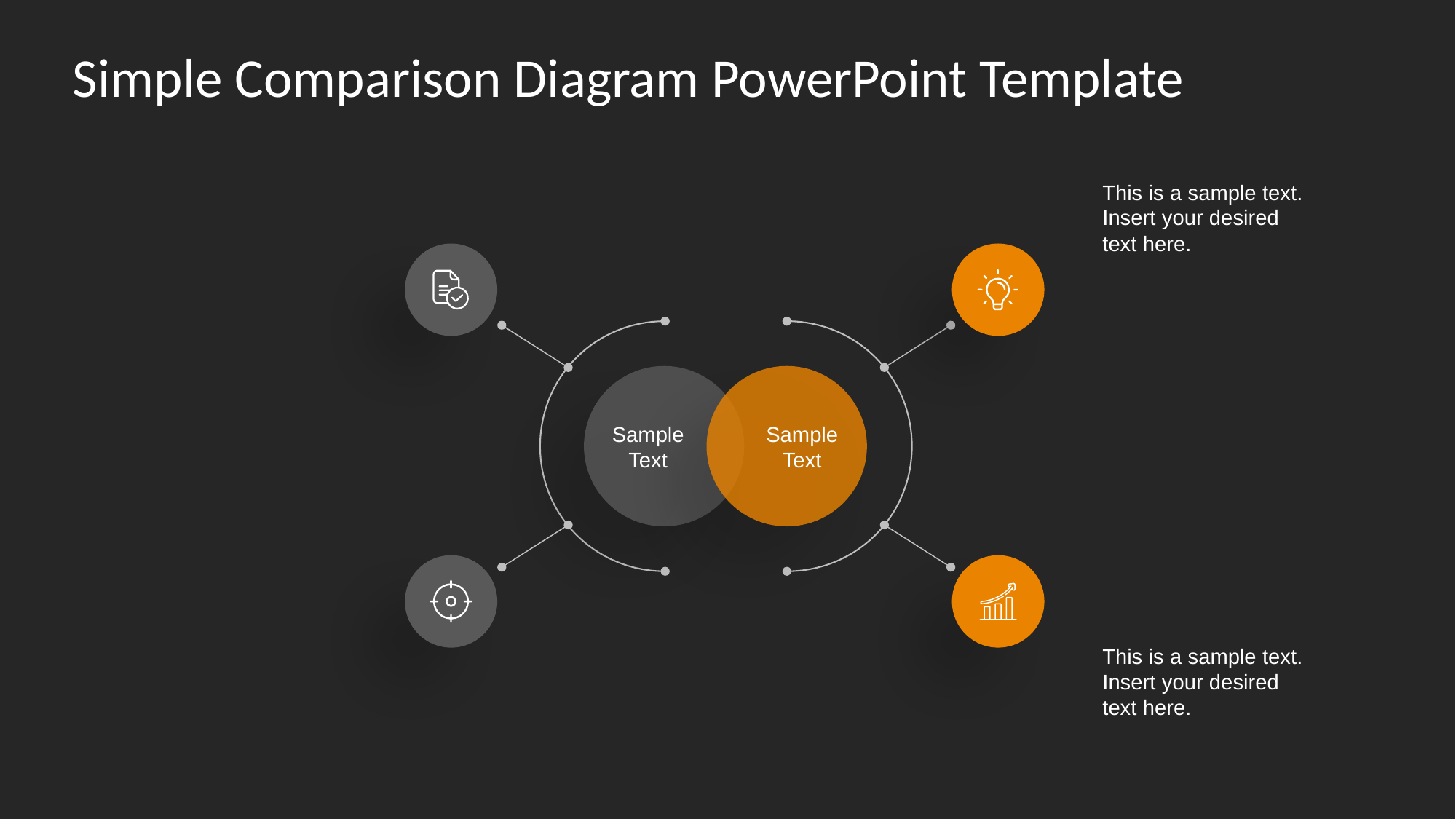

# Simple Comparison Diagram PowerPoint Template
This is a sample text. Insert your desired text here.

Sample
Text
Sample
Text

This is a sample text. Insert your desired text here.